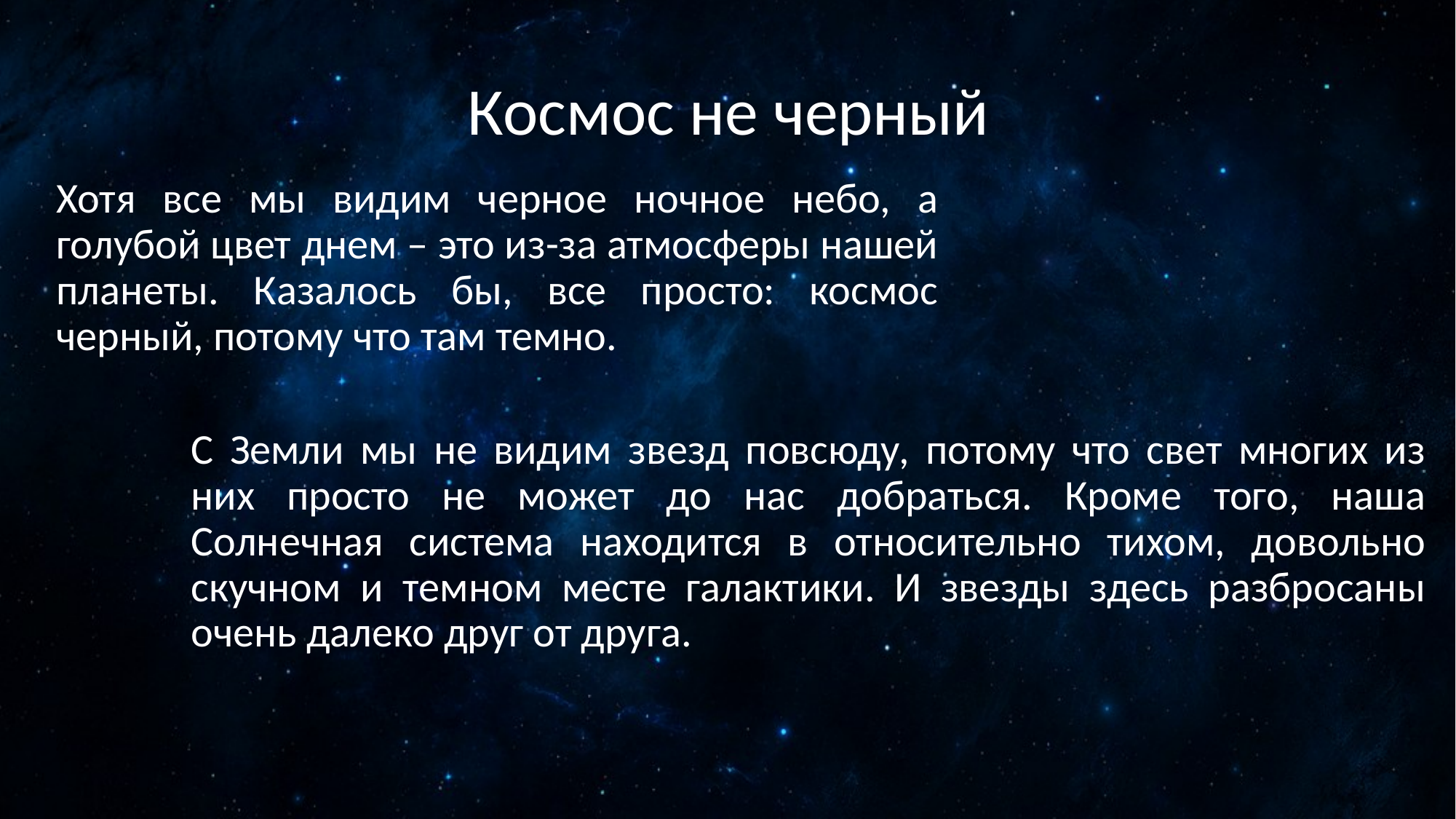

Космос не черный
Хотя все мы видим черное ночное небо, а голубой цвет днем – это из-за атмосферы нашей планеты. Казалось бы, все просто: космос черный, потому что там темно.
С Земли мы не видим звезд повсюду, потому что свет многих из них просто не может до нас добраться. Кроме того, наша Солнечная система находится в относительно тихом, довольно скучном и темном месте галактики. И звезды здесь разбросаны очень далеко друг от друга.